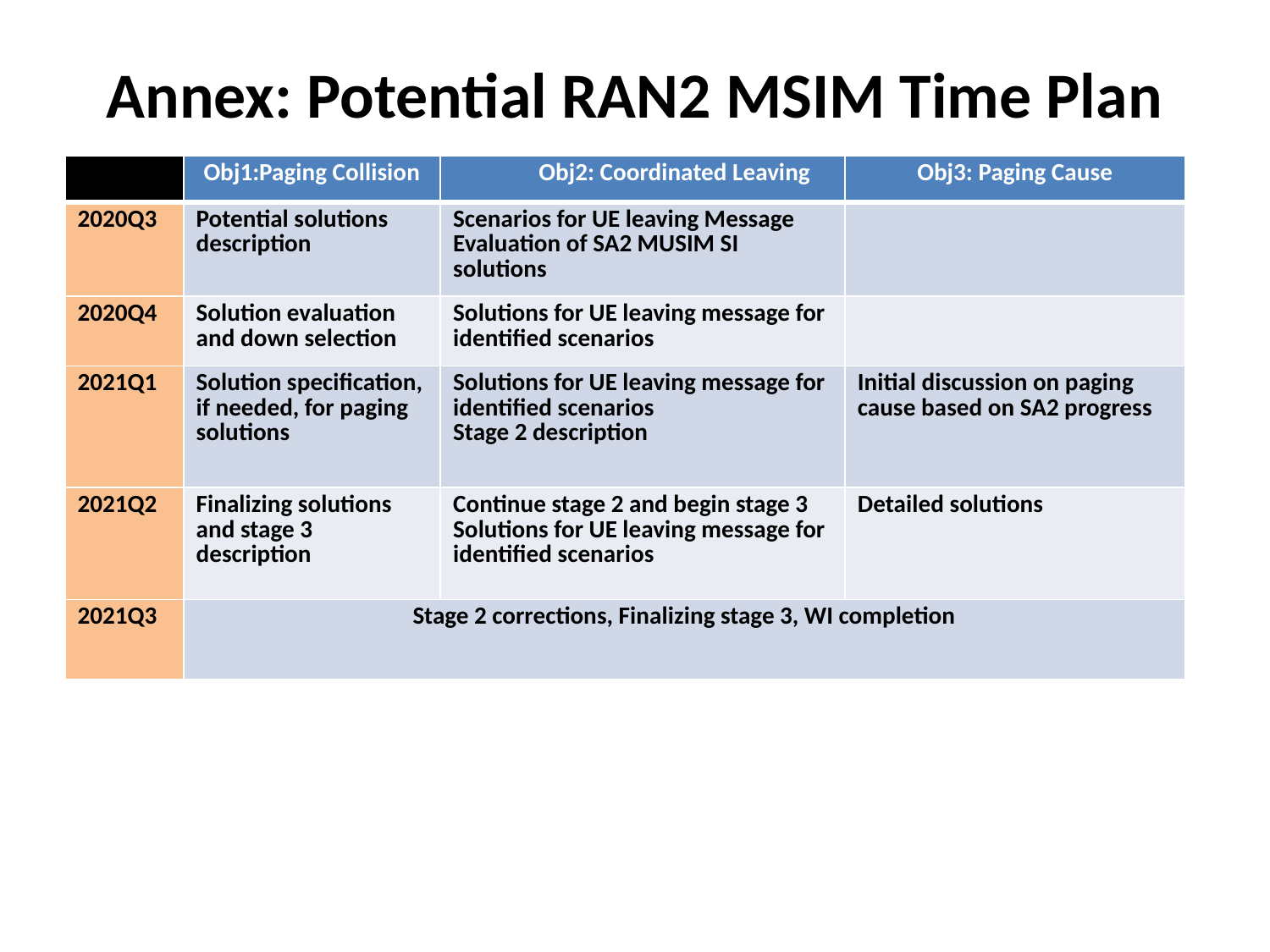

# Annex: Potential RAN2 MSIM Time Plan
|  | Obj1:Paging Collision | Obj2: Coordinated Leaving | Obj3: Paging Cause |
| --- | --- | --- | --- |
| 2020Q3 | Potential solutions description | Scenarios for UE leaving Message Evaluation of SA2 MUSIM SI solutions |  |
| 2020Q4 | Solution evaluation and down selection | Solutions for UE leaving message for identified scenarios |  |
| 2021Q1 | Solution specification, if needed, for paging solutions | Solutions for UE leaving message for identified scenarios Stage 2 description | Initial discussion on paging cause based on SA2 progress |
| 2021Q2 | Finalizing solutions and stage 3 description | Continue stage 2 and begin stage 3 Solutions for UE leaving message for identified scenarios | Detailed solutions |
| 2021Q3 | Stage 2 corrections, Finalizing stage 3, WI completion |  |  |